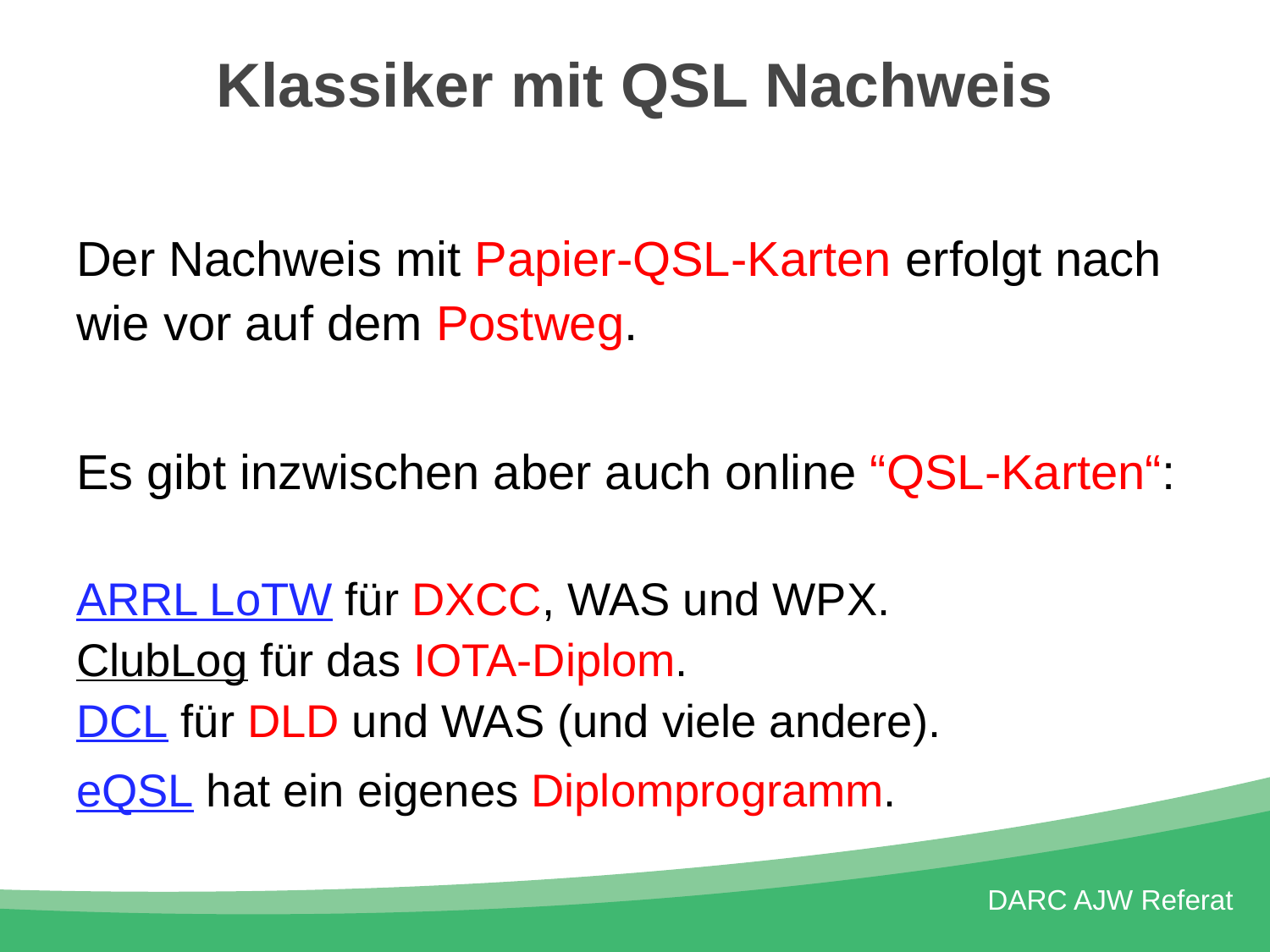

# Klassiker mit QSL Nachweis
Der Nachweis mit Papier-QSL-Karten erfolgt nach wie vor auf dem Postweg.

Es gibt inzwischen aber auch online “QSL-Karten“:
ARRL LoTW für DXCC, WAS und WPX.
ClubLog für das IOTA-Diplom.
DCL für DLD und WAS (und viele andere).
eQSL hat ein eigenes Diplomprogramm.